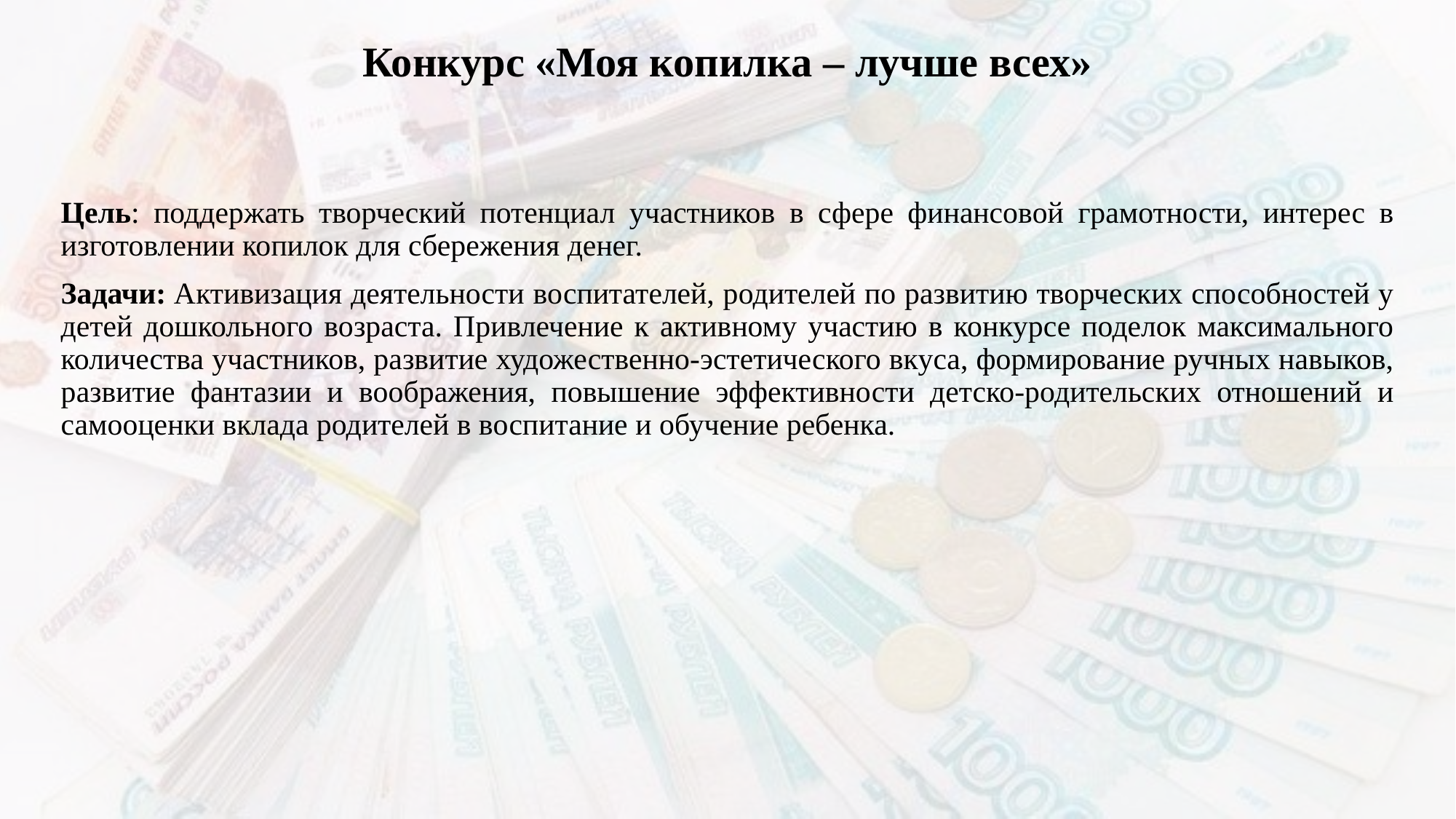

# Конкурс «Моя копилка – лучше всех»
Цель: поддержать творческий потенциал участников в сфере финансовой грамотности, интерес в изготовлении копилок для сбережения денег.
Задачи: Активизация деятельности воспитателей, родителей по развитию творческих способностей у детей дошкольного возраста. Привлечение к активному участию в конкурсе поделок максимального количества участников, развитие художественно-эстетического вкуса, формирование ручных навыков, развитие фантазии и воображения, повышение эффективности детско-родительских отношений и самооценки вклада родителей в воспитание и обучение ребенка.